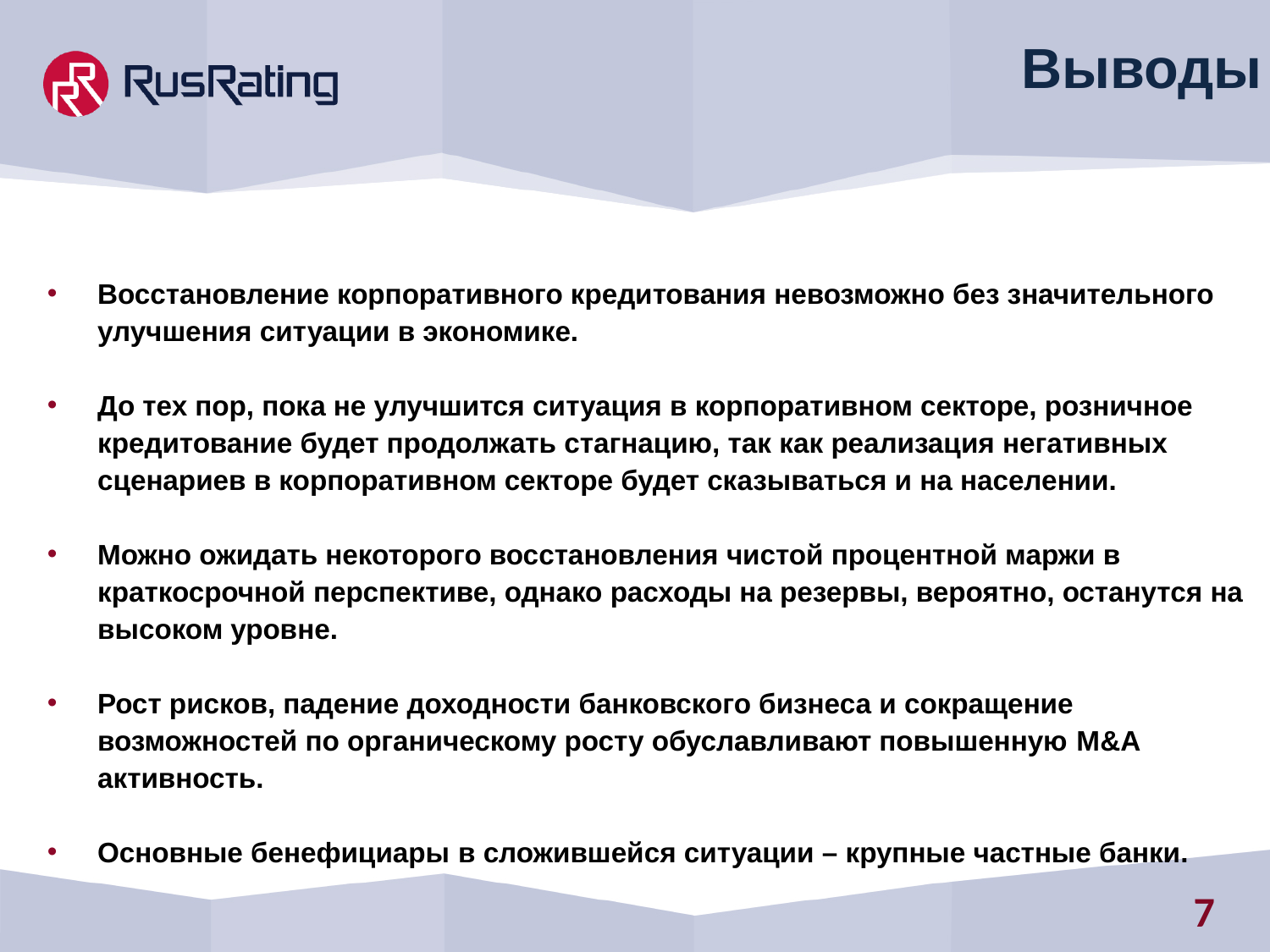

Выводы
Восстановление корпоративного кредитования невозможно без значительного улучшения ситуации в экономике.
До тех пор, пока не улучшится ситуация в корпоративном секторе, розничное кредитование будет продолжать стагнацию, так как реализация негативных сценариев в корпоративном секторе будет сказываться и на населении.
Можно ожидать некоторого восстановления чистой процентной маржи в краткосрочной перспективе, однако расходы на резервы, вероятно, останутся на высоком уровне.
Рост рисков, падение доходности банковского бизнеса и сокращение возможностей по органическому росту обуславливают повышенную M&A активность.
Основные бенефициары в сложившейся ситуации – крупные частные банки.
7